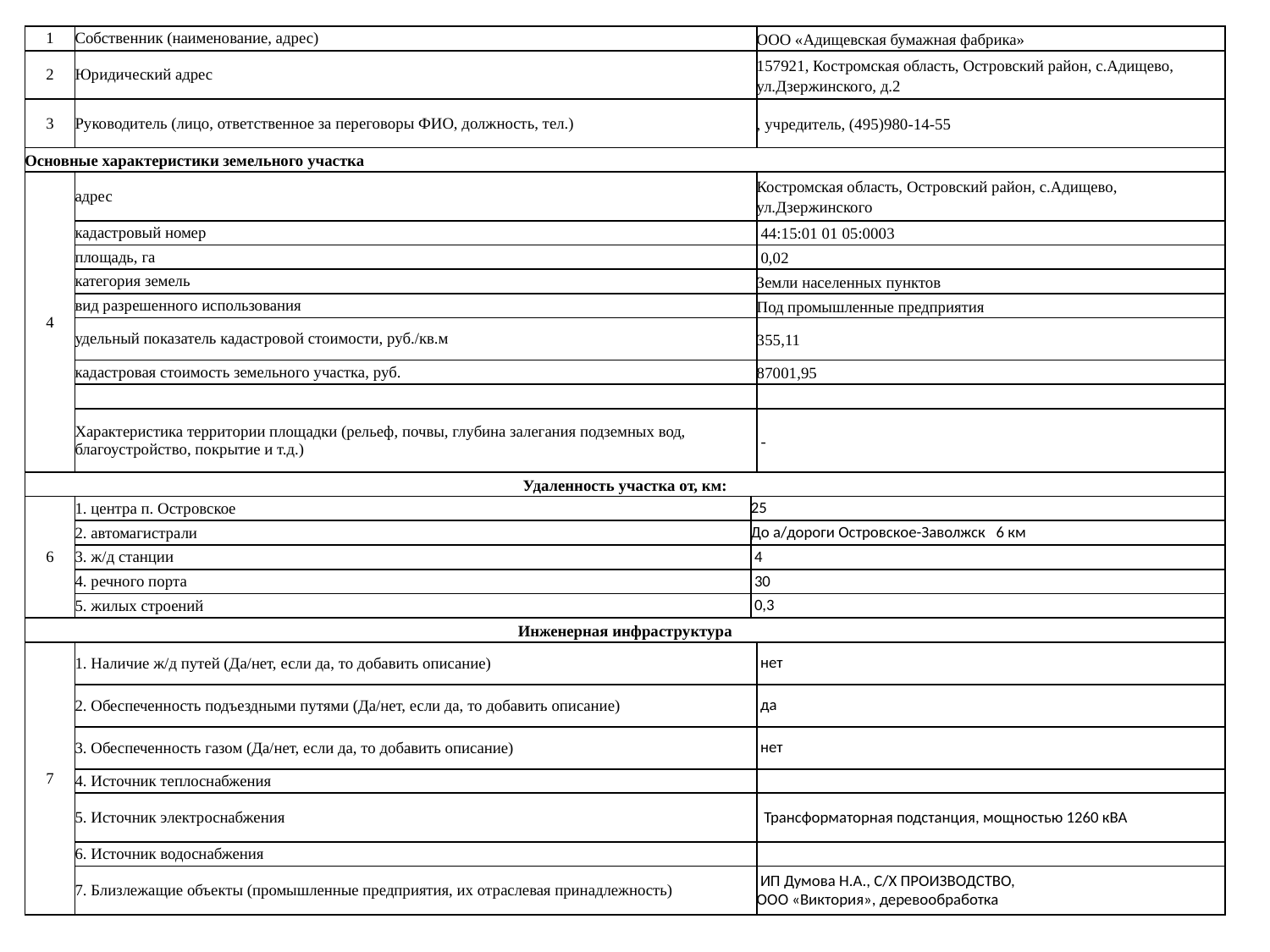

| 1 | Собственник (наименование, адрес) |  | ООО «Адищевская бумажная фабрика» |
| --- | --- | --- | --- |
| 2 | Юридический адрес |  | 157921, Костромская область, Островский район, с.Адищево, ул.Дзержинского, д.2 |
| 3 | Руководитель (лицо, ответственное за переговоры ФИО, должность, тел.) |  | , учредитель, (495)980-14-55 |
| Основные характеристики земельного участка |  |  |  |
| 4 | адрес |  | Костромская область, Островский район, с.Адищево, ул.Дзержинского |
|  | кадастровый номер |  | 44:15:01 01 05:0003 |
|  | площадь, га |  | 0,02 |
|  | категория земель |  | Земли населенных пунктов |
|  | вид разрешенного использования |  | Под промышленные предприятия |
|  | удельный показатель кадастровой стоимости, руб./кв.м |  | 355,11 |
|  | кадастровая стоимость земельного участка, руб. |  | 87001,95 |
|  |  |  |  |
|  | Характеристика территории площадки (рельеф, почвы, глубина залегания подземных вод, благоустройство, покрытие и т.д.) |  | - |
| Удаленность участка от, км: |  |  |  |
| 6 | 1. центра п. Островское | 25 |  |
|  | 2. автомагистрали | До а/дороги Островское-Заволжск 6 км |  |
|  | 3. ж/д станции | 4 |  |
|  | 4. речного порта | 30 |  |
|  | 5. жилых строений | 0,3 |  |
| Инженерная инфраструктура |  |  |  |
| 7 | 1. Наличие ж/д путей (Да/нет, если да, то добавить описание) |  | нет |
|  | 2. Обеспеченность подъездными путями (Да/нет, если да, то добавить описание) |  | да |
|  | 3. Обеспеченность газом (Да/нет, если да, то добавить описание) |  | нет |
|  | 4. Источник теплоснабжения |  |  |
|  | 5. Источник электроснабжения |  | Трансформаторная подстанция, мощностью 1260 кВА |
|  | 6. Источник водоснабжения |  |  |
|  | 7. Близлежащие объекты (промышленные предприятия, их отраслевая принадлежность) |  | ИП Думова Н.А., С/Х ПРОИЗВОДСТВО, ООО «Виктория», деревообработка |